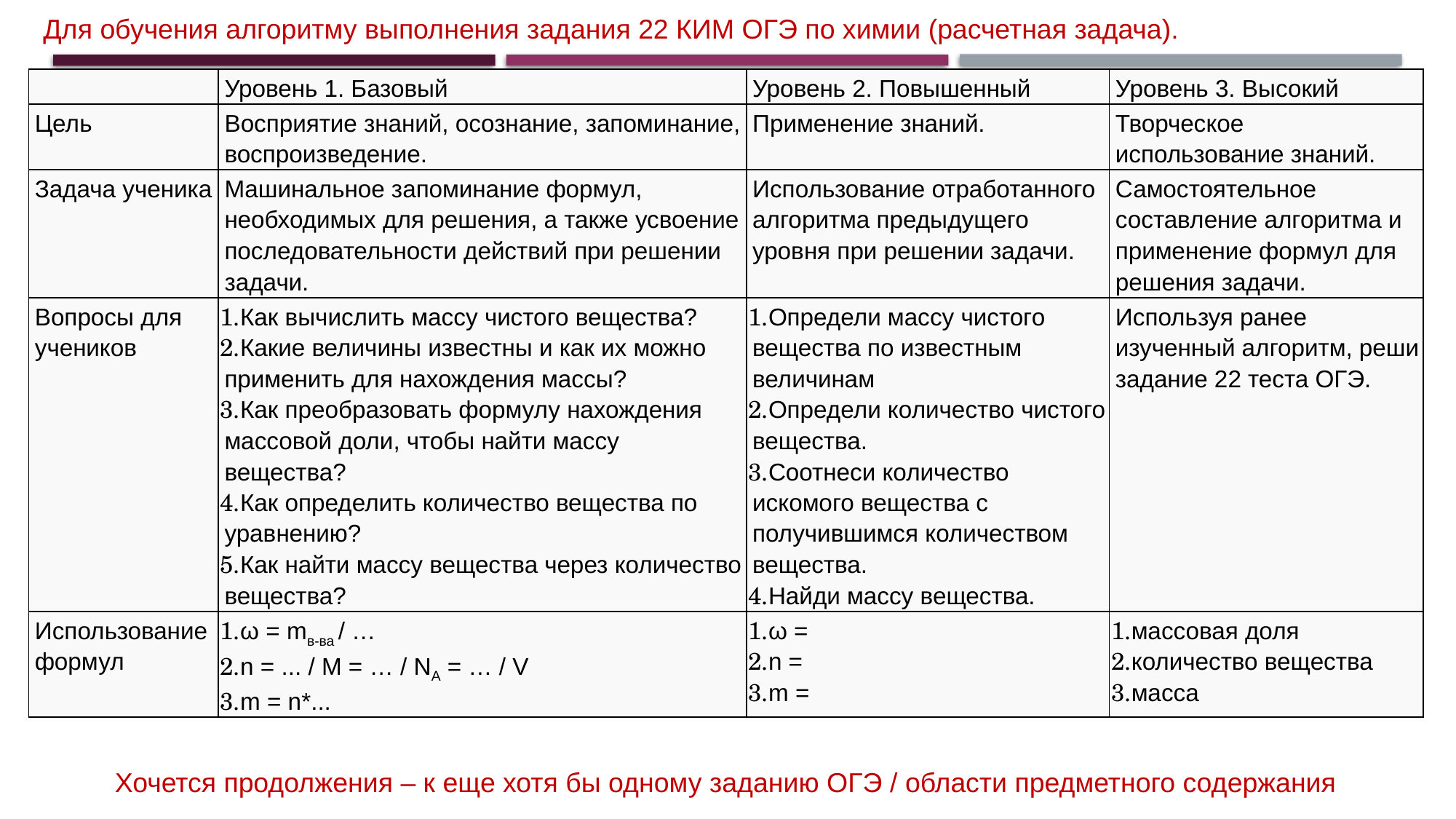

Для обучения алгоритму выполнения задания 22 КИМ ОГЭ по химии (расчетная задача).
|  | Уровень 1. Базовый | Уровень 2. Повышенный | Уровень 3. Высокий |
| --- | --- | --- | --- |
| Цель | Восприятие знаний, осознание, запоминание, воспроизведение. | Применение знаний. | Творческое использование знаний. |
| Задача ученика | Машинальное запоминание формул, необходимых для решения, а также усвоение последовательности действий при решении задачи. | Использование отработанного алгоритма предыдущего уровня при решении задачи. | Самостоятельное составление алгоритма и применение формул для решения задачи. |
| Вопросы для учеников | Как вычислить массу чистого вещества? Какие величины известны и как их можно применить для нахождения массы? Как преобразовать формулу нахождения массовой доли, чтобы найти массу вещества? Как определить количество вещества по уравнению? Как найти массу вещества через количество вещества? | Определи массу чистого вещества по известным величинам Определи количество чистого вещества. Соотнеси количество искомого вещества с получившимся количеством вещества. Найди массу вещества. | Используя ранее изученный алгоритм, реши задание 22 теста ОГЭ. |
| Использование формул | ω = mв-ва / … n = ... / M = … / NA = … / V m = n\*... | ω = n = m = | массовая доля количество вещества масса |
Хочется продолжения – к еще хотя бы одному заданию ОГЭ / области предметного содержания